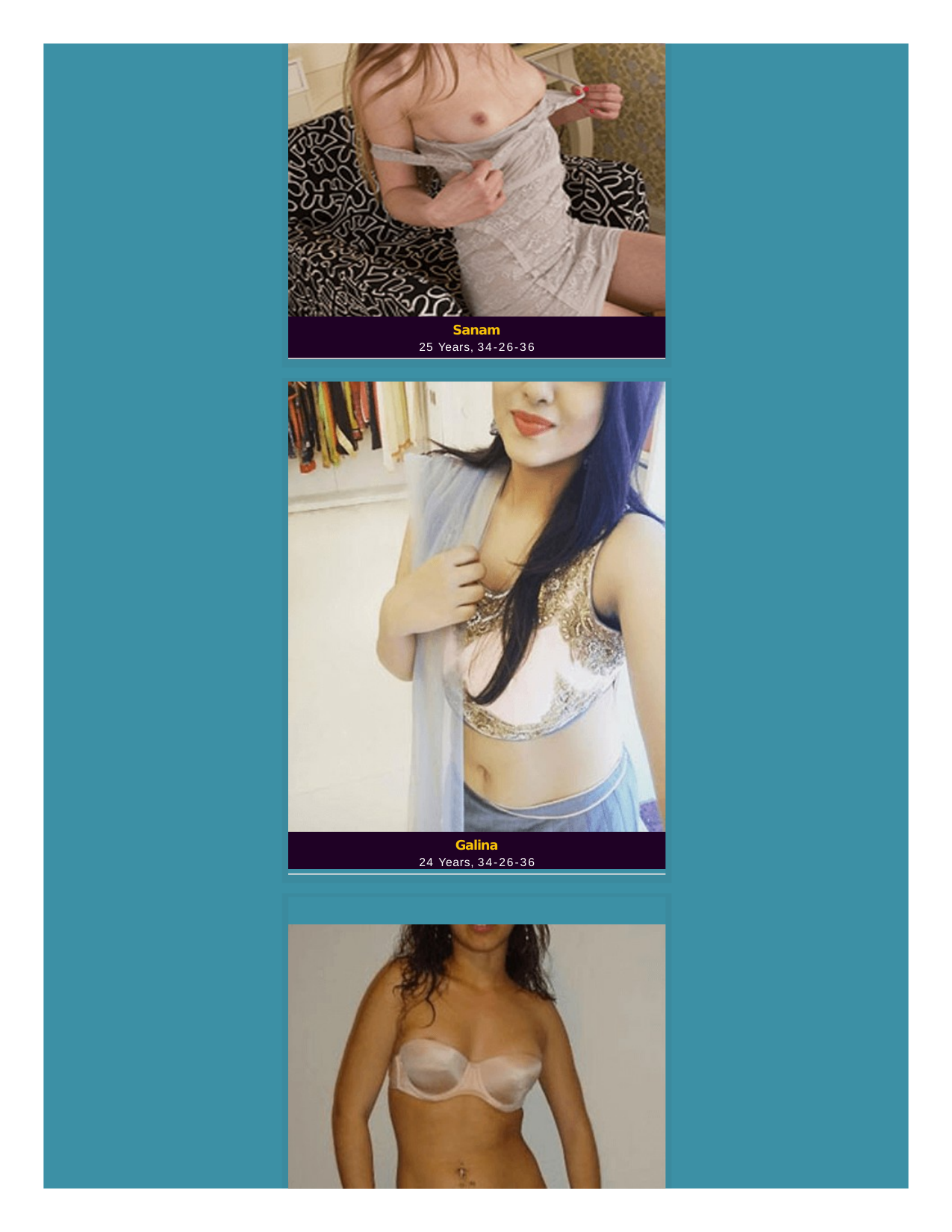

Sanam
25 Years, 34-26-36

Galina
24 Years, 34-26-36